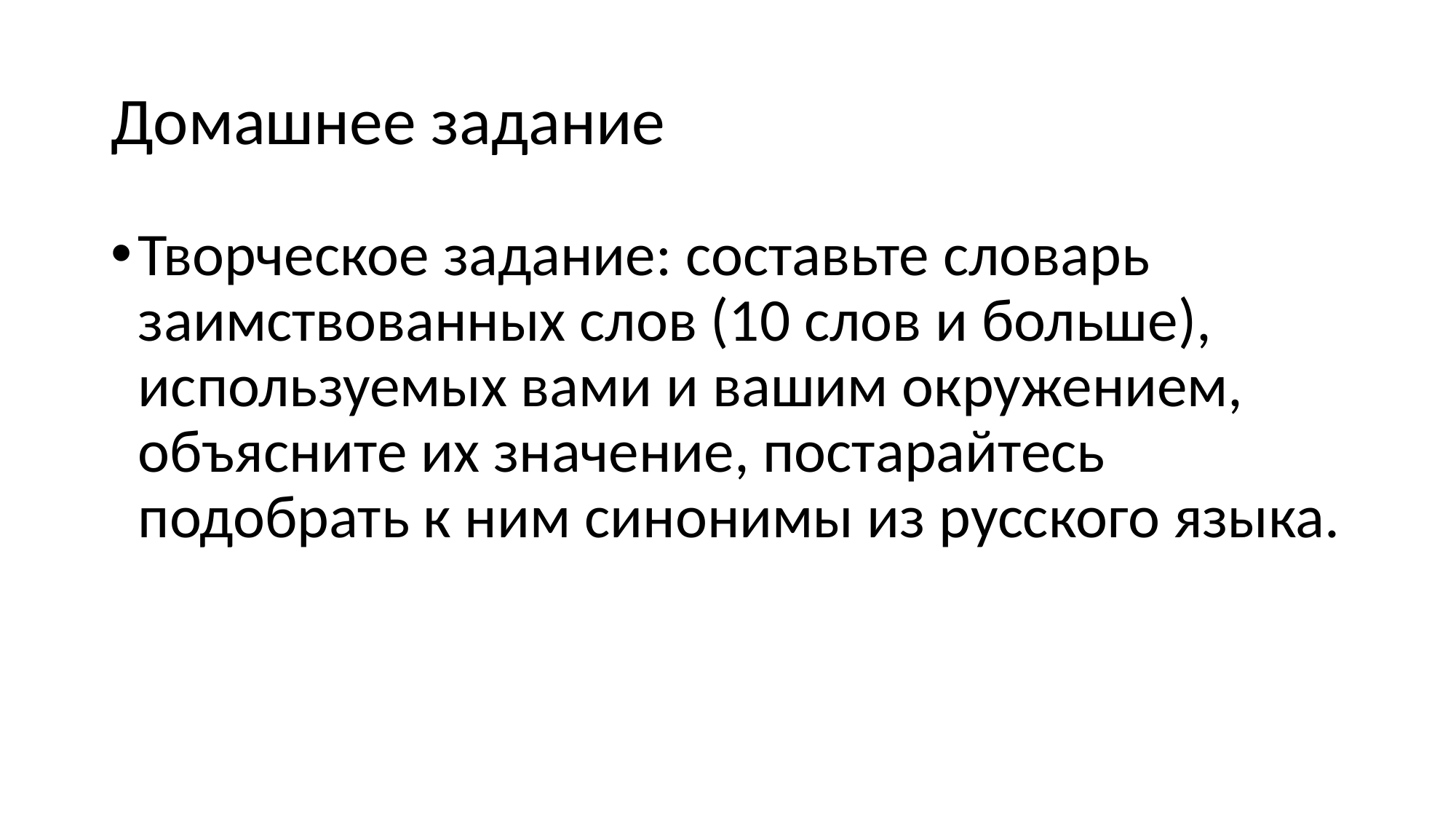

# Домашнее задание
Творческое задание: составьте словарь заимствованных слов (10 слов и больше), используемых вами и вашим окружением, объясните их значение, постарайтесь подобрать к ним синонимы из русского языка.